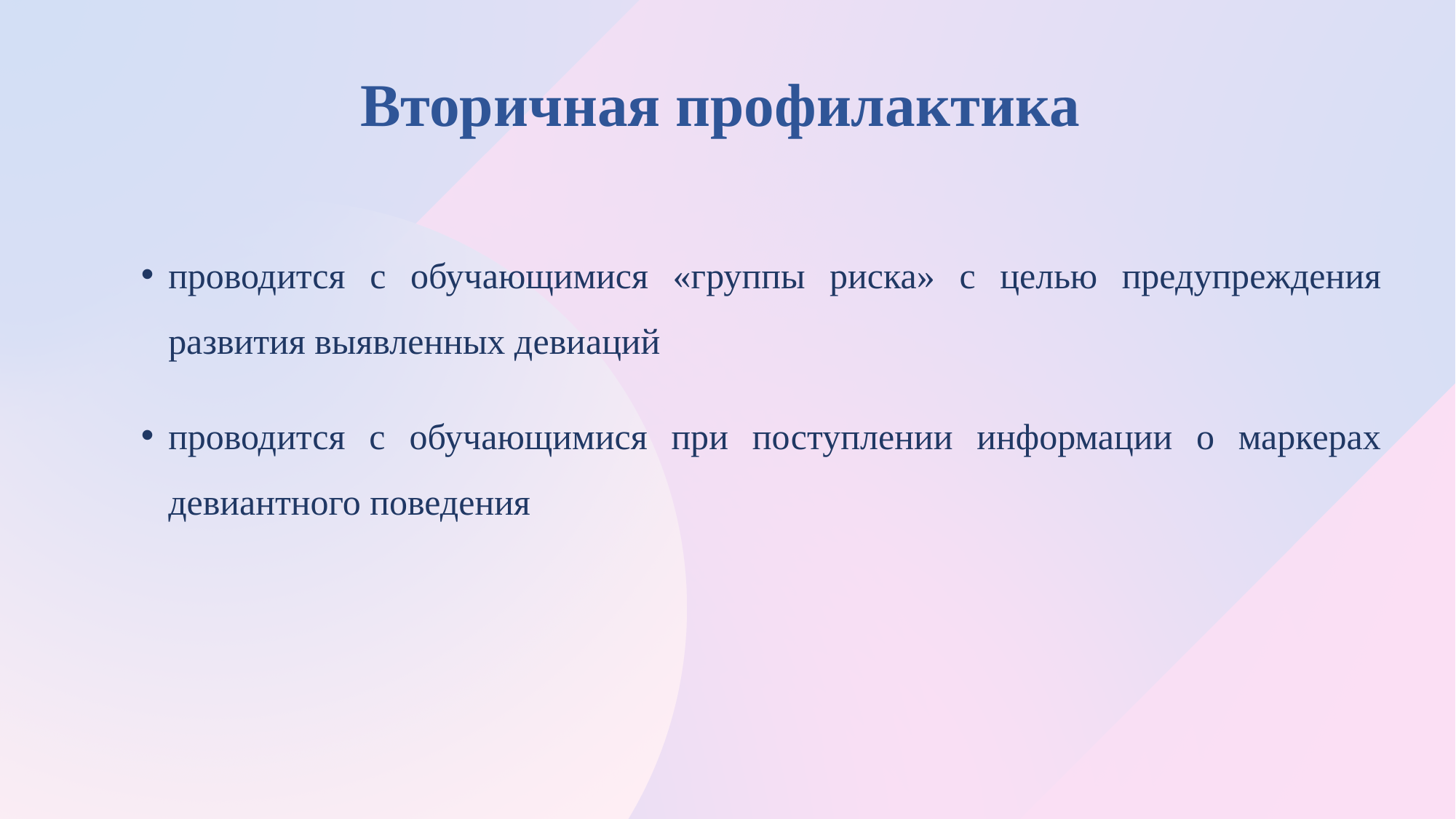

# Вторичная профилактика
проводится с обучающимися «группы риска» с целью предупреждения развития выявленных девиаций
проводится с обучающимися при поступлении информации о маркерах девиантного поведения